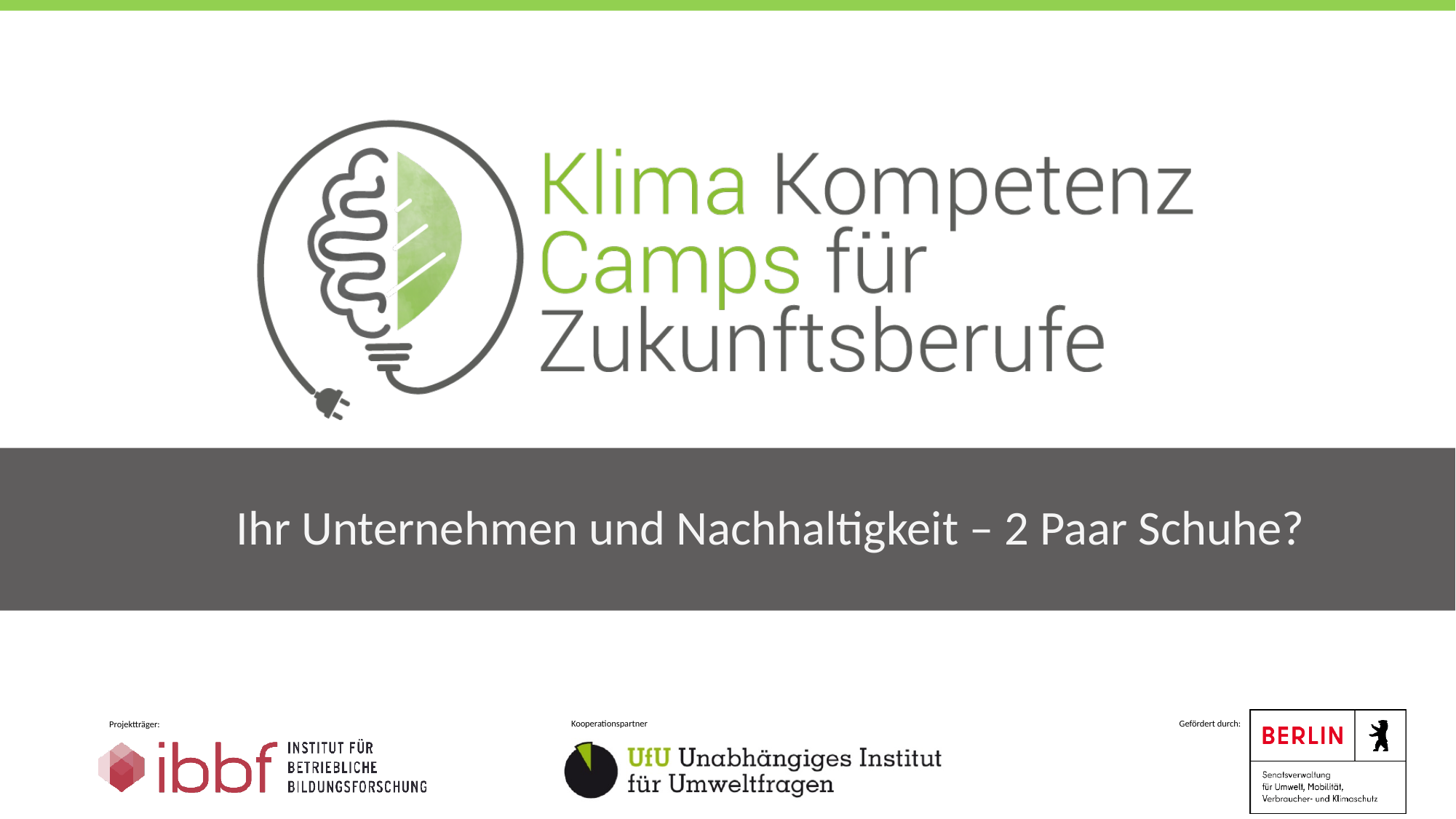

# Ihr Unternehmen und Nachhaltigkeit – 2 Paar Schuhe?